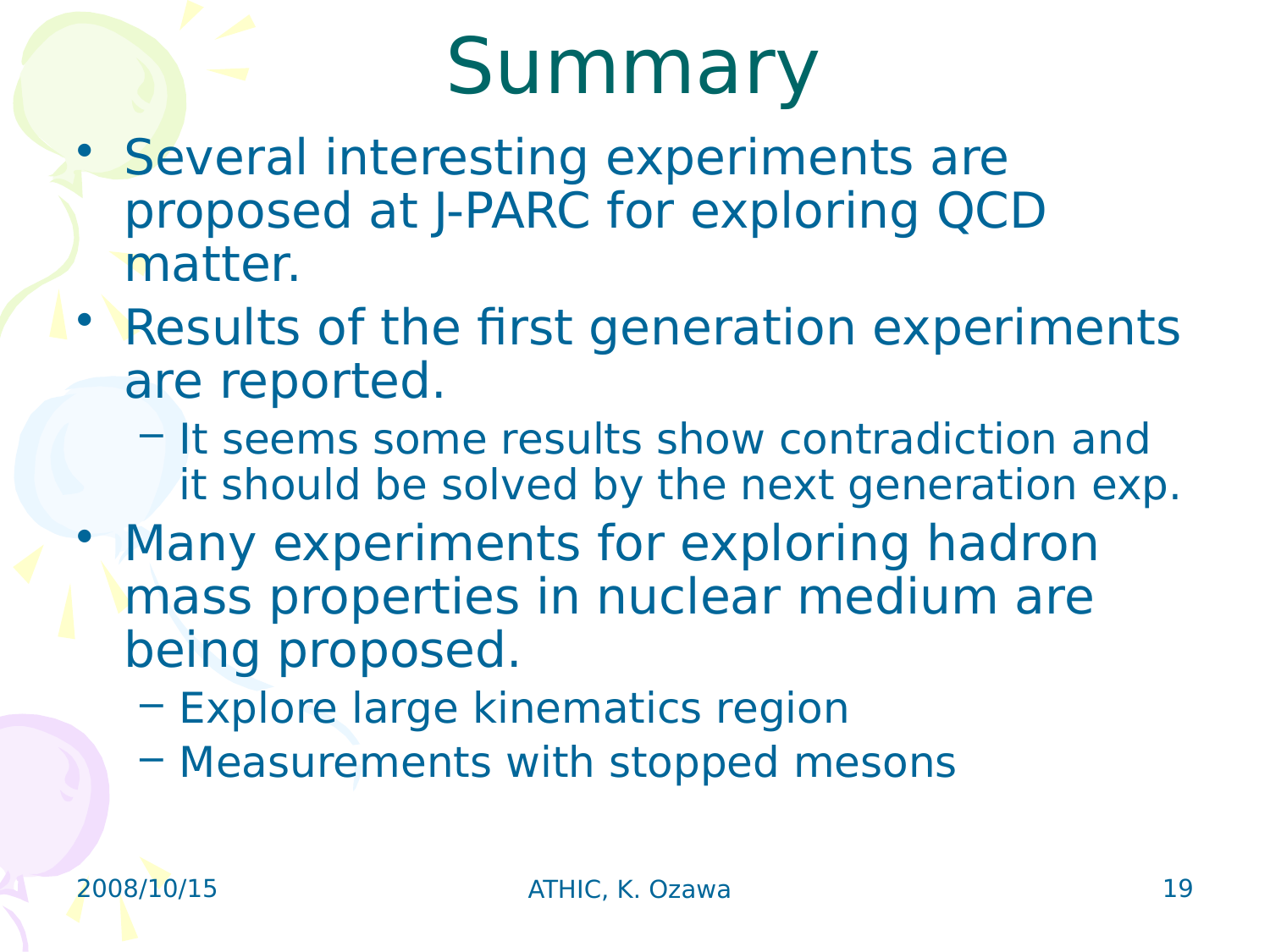

# Summary
Several interesting experiments are proposed at J-PARC for exploring QCD matter.
Results of the first generation experiments are reported.
It seems some results show contradiction and it should be solved by the next generation exp.
Many experiments for exploring hadron mass properties in nuclear medium are being proposed.
Explore large kinematics region
Measurements with stopped mesons
2008/10/15
19
ATHIC, K. Ozawa